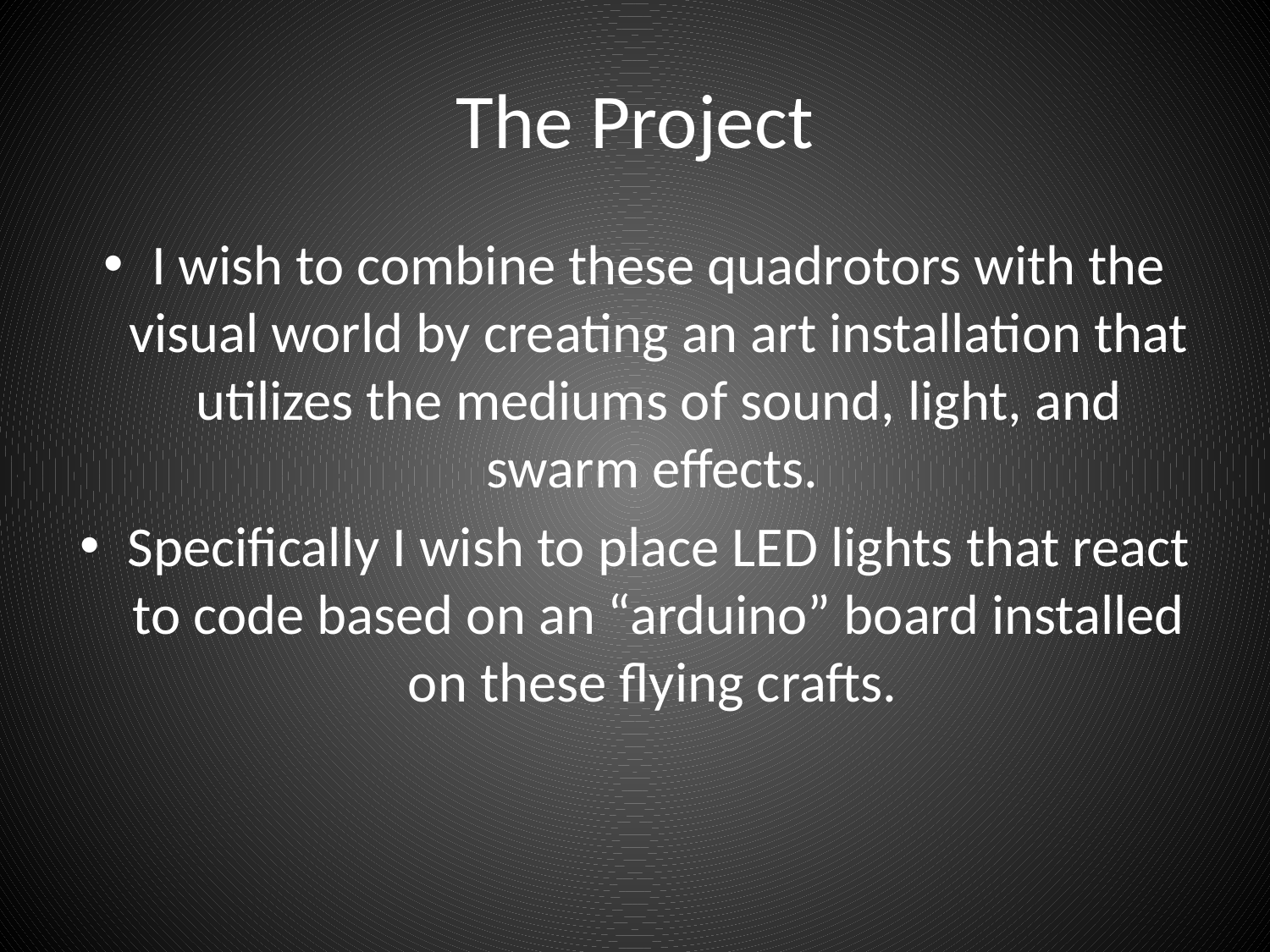

# The Project
I wish to combine these quadrotors with the visual world by creating an art installation that utilizes the mediums of sound, light, and swarm effects.
Specifically I wish to place LED lights that react to code based on an “arduino” board installed on these flying crafts.